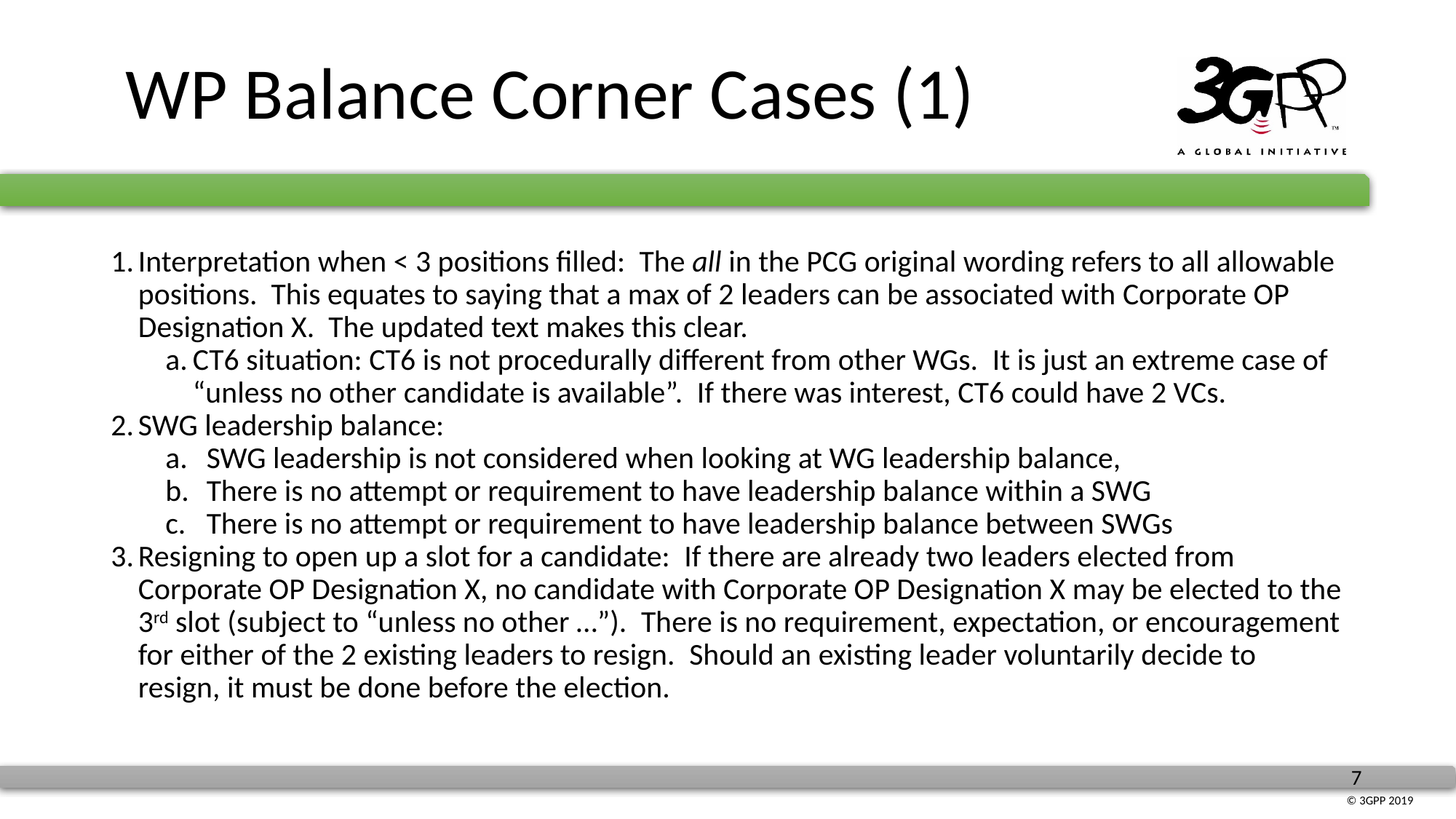

# WP Balance Corner Cases (1)
Interpretation when < 3 positions filled:  The all in the PCG original wording refers to all allowable positions.  This equates to saying that a max of 2 leaders can be associated with Corporate OP Designation X.  The updated text makes this clear.
CT6 situation: CT6 is not procedurally different from other WGs.  It is just an extreme case of “unless no other candidate is available”.  If there was interest, CT6 could have 2 VCs.
SWG leadership balance:
SWG leadership is not considered when looking at WG leadership balance,
There is no attempt or requirement to have leadership balance within a SWG
There is no attempt or requirement to have leadership balance between SWGs
Resigning to open up a slot for a candidate:  If there are already two leaders elected from Corporate OP Designation X, no candidate with Corporate OP Designation X may be elected to the 3rd slot (subject to “unless no other …”).  There is no requirement, expectation, or encouragement for either of the 2 existing leaders to resign.  Should an existing leader voluntarily decide to resign, it must be done before the election.